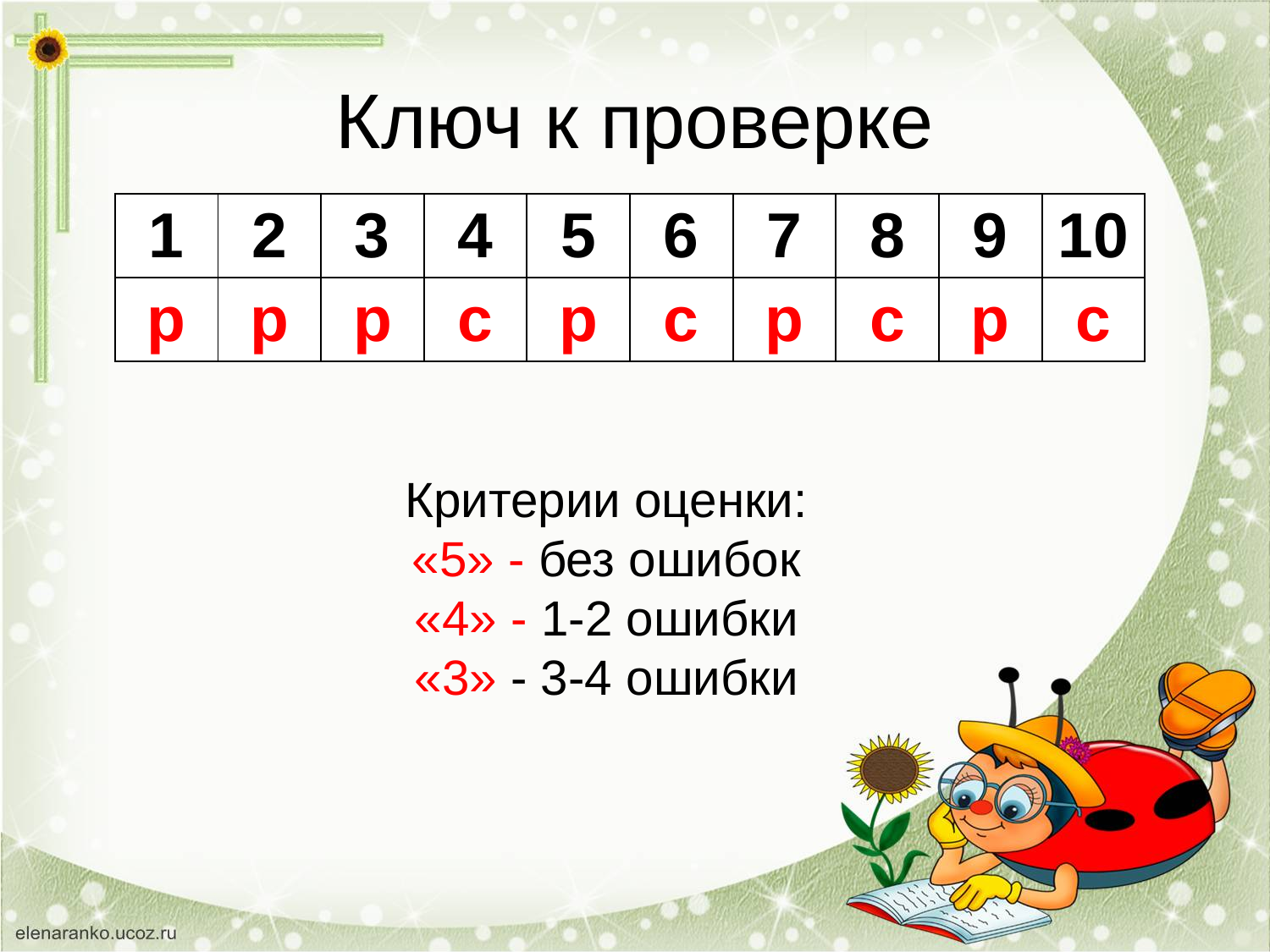

# Ключ к проверке
| 1 | 2 | 3 | 4 | 5 | 6 | 7 | 8 | 9 | 10 |
| --- | --- | --- | --- | --- | --- | --- | --- | --- | --- |
| р | р | р | с | р | с | р | с | р | с |
Критерии оценки:
«5» - без ошибок
«4» - 1-2 ошибки
«3» - 3-4 ошибки